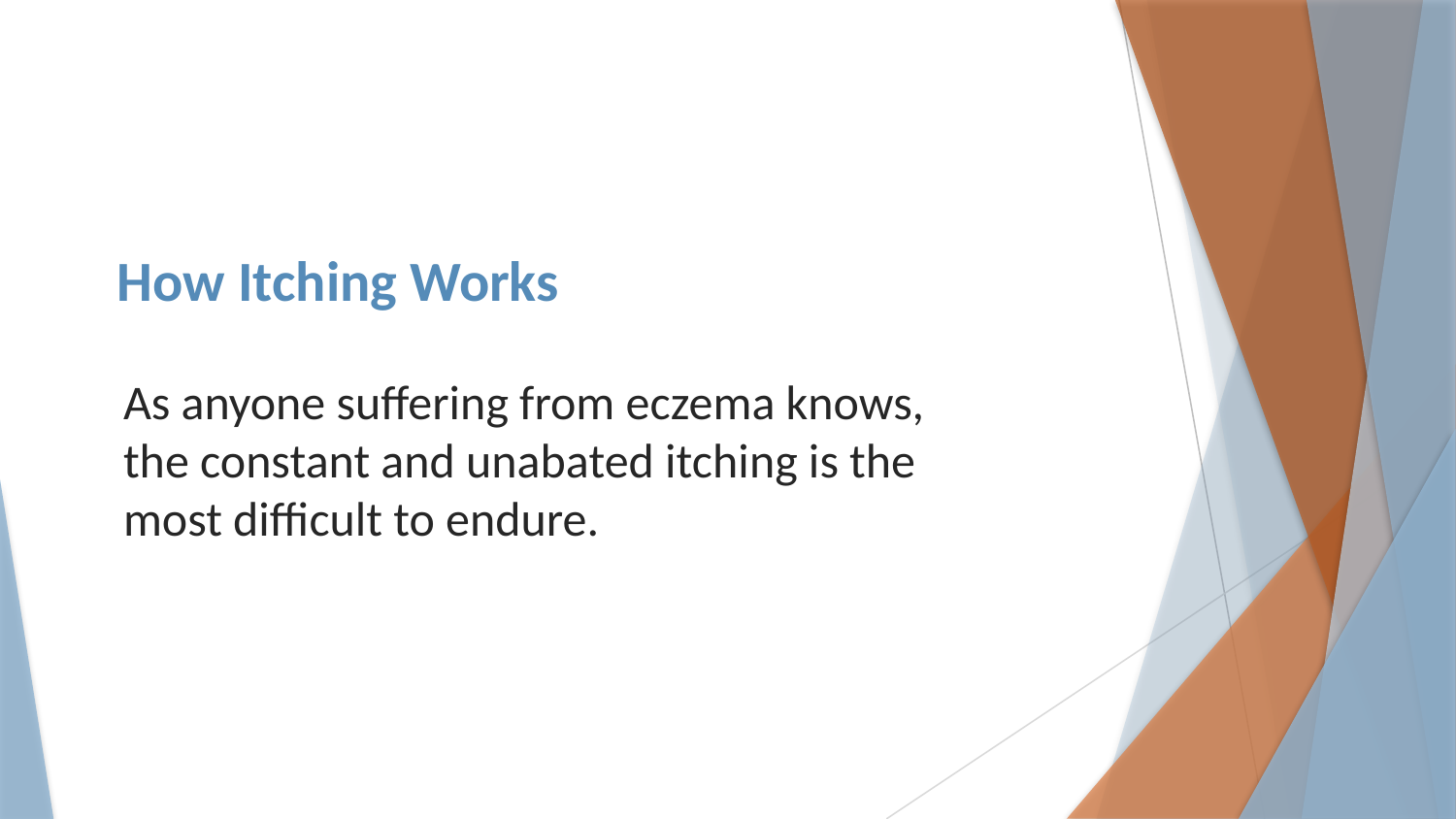

# How Itching Works
As anyone suffering from eczema knows, the constant and unabated itching is the most difficult to endure.